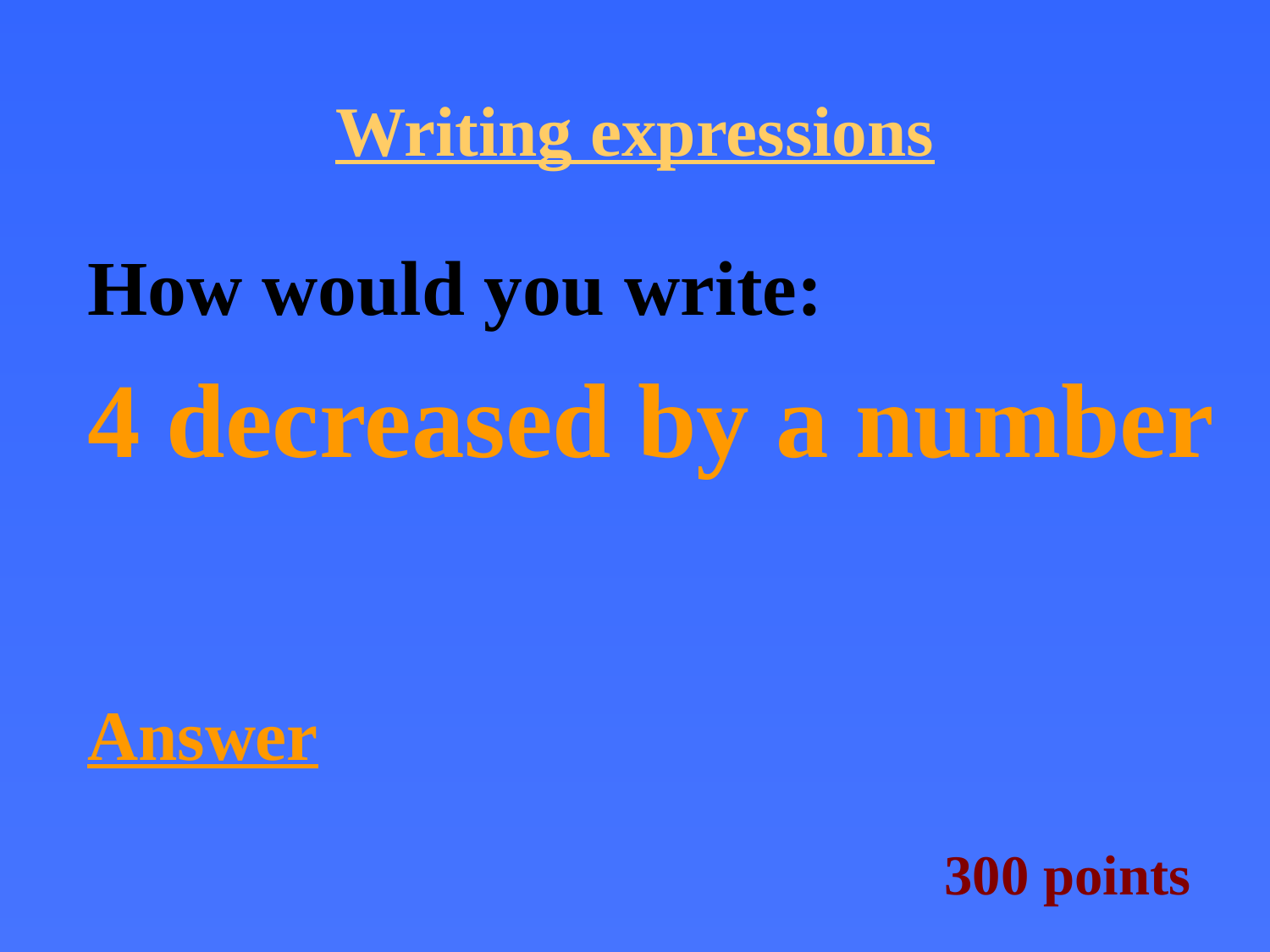

# Writing expressions
How would you write:
4 decreased by a number

Answer
300 points